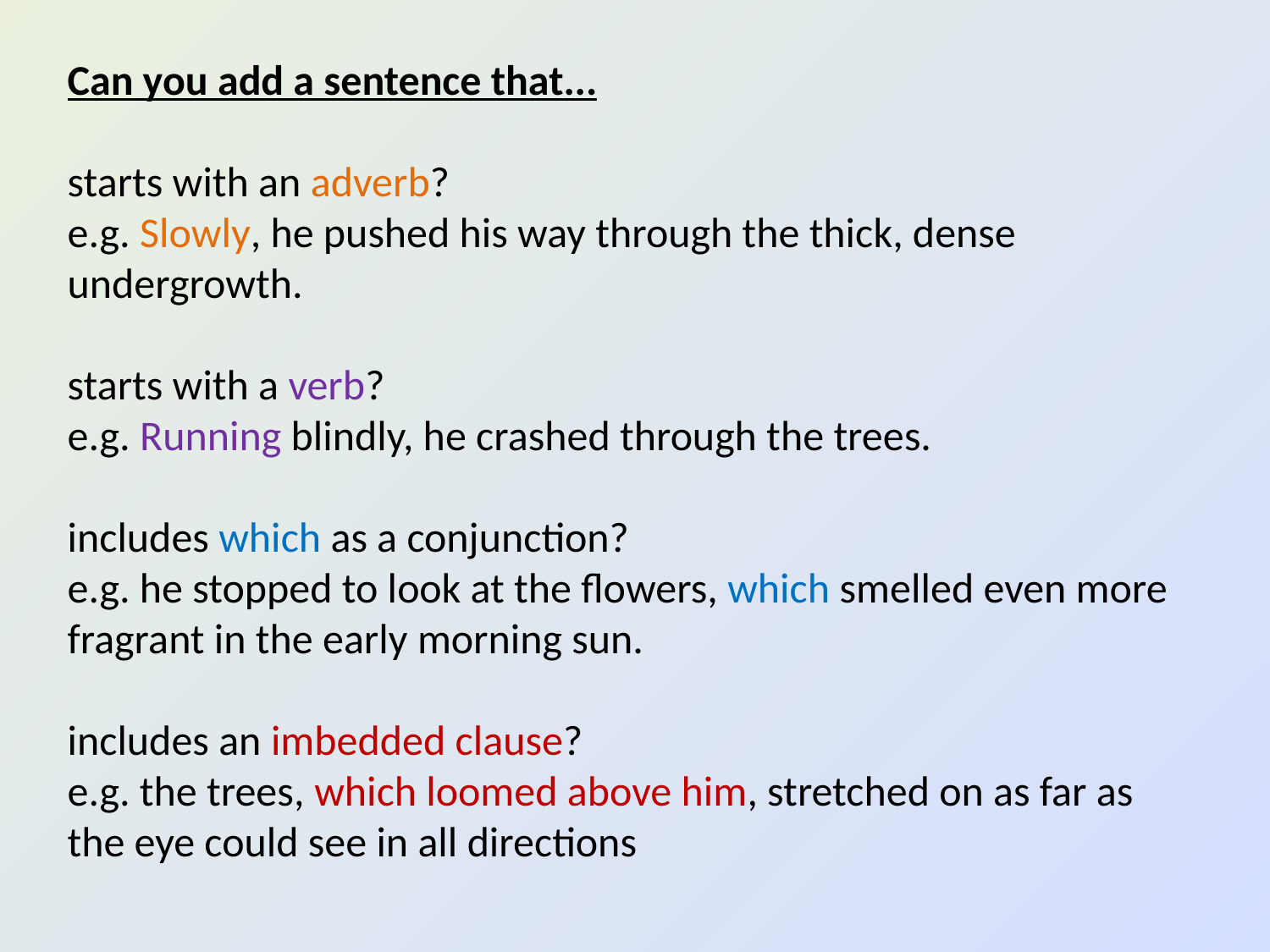

Can you add a sentence that...
starts with an adverb?
e.g. Slowly, he pushed his way through the thick, dense undergrowth.
starts with a verb?
e.g. Running blindly, he crashed through the trees.
includes which as a conjunction?
e.g. he stopped to look at the flowers, which smelled even more fragrant in the early morning sun.
includes an imbedded clause?
e.g. the trees, which loomed above him, stretched on as far as the eye could see in all directions